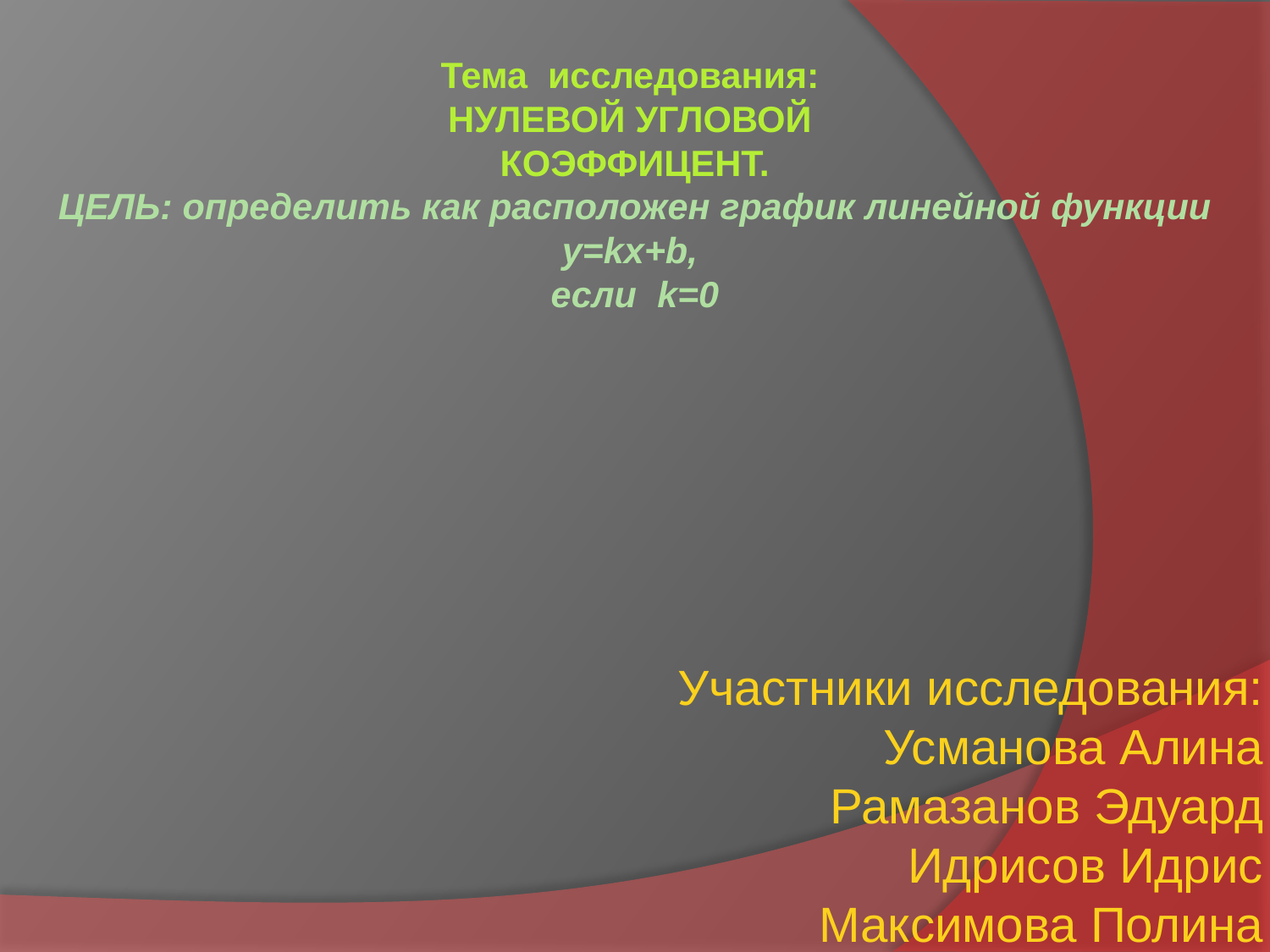

# Тема  исследования: НУЛЕВОЙ УГЛОВОЙ КОЭФФИЦЕНТ. Цель: определить как расположен график линейной функции у=kх+b, если  k=0
Участники исследования:
Усманова Алина
Рамазанов Эдуард
Идрисов Идрис
Максимова Полина